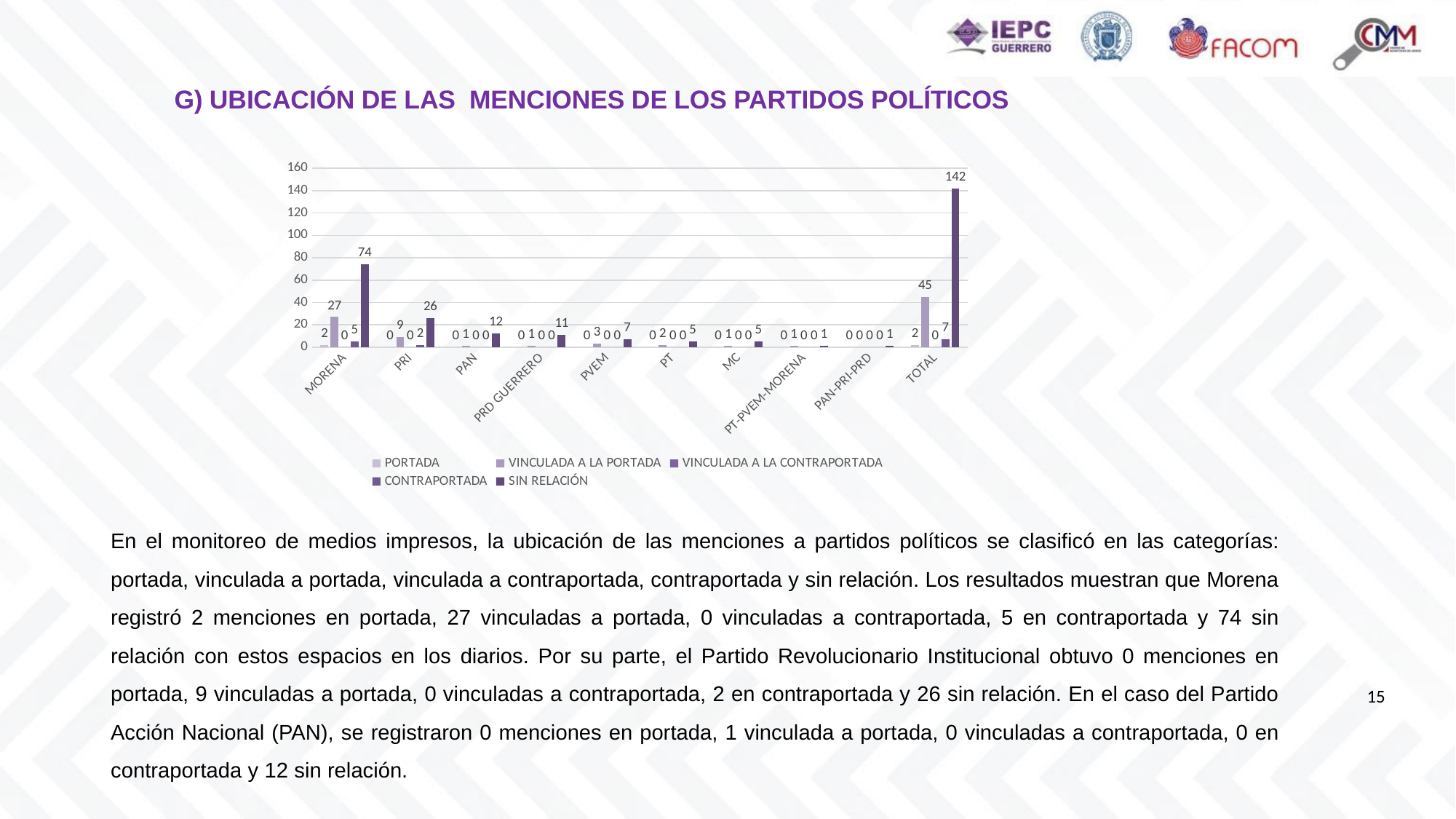

G) UBICACIÓN DE LAS  MENCIONES DE LOS PARTIDOS POLÍTICOS

### Chart

| Category | PORTADA | VINCULADA A LA PORTADA | VINCULADA A LA CONTRAPORTADA | CONTRAPORTADA | SIN RELACIÓN |
|---|---|---|---|---|---|
| MORENA | 2.0 | 27.0 | 0.0 | 5.0 | 74.0 |
| PRI | 0.0 | 9.0 | 0.0 | 2.0 | 26.0 |
| PAN | 0.0 | 1.0 | 0.0 | 0.0 | 12.0 |
| PRD GUERRERO | 0.0 | 1.0 | 0.0 | 0.0 | 11.0 |
| PVEM | 0.0 | 3.0 | 0.0 | 0.0 | 7.0 |
| PT | 0.0 | 2.0 | 0.0 | 0.0 | 5.0 |
| MC | 0.0 | 1.0 | 0.0 | 0.0 | 5.0 |
| PT-PVEM-MORENA | 0.0 | 1.0 | 0.0 | 0.0 | 1.0 |
| PAN-PRI-PRD | 0.0 | 0.0 | 0.0 | 0.0 | 1.0 |
| TOTAL | 2.0 | 45.0 | 0.0 | 7.0 | 142.0 |
En el monitoreo de medios impresos, la ubicación de las menciones a partidos políticos se clasificó en las categorías: portada, vinculada a portada, vinculada a contraportada, contraportada y sin relación. Los resultados muestran que Morena registró 2 menciones en portada, 27 vinculadas a portada, 0 vinculadas a contraportada, 5 en contraportada y 74 sin relación con estos espacios en los diarios. Por su parte, el Partido Revolucionario Institucional obtuvo 0 menciones en portada, 9 vinculadas a portada, 0 vinculadas a contraportada, 2 en contraportada y 26 sin relación. En el caso del Partido Acción Nacional (PAN), se registraron 0 menciones en portada, 1 vinculada a portada, 0 vinculadas a contraportada, 0 en contraportada y 12 sin relación.
15